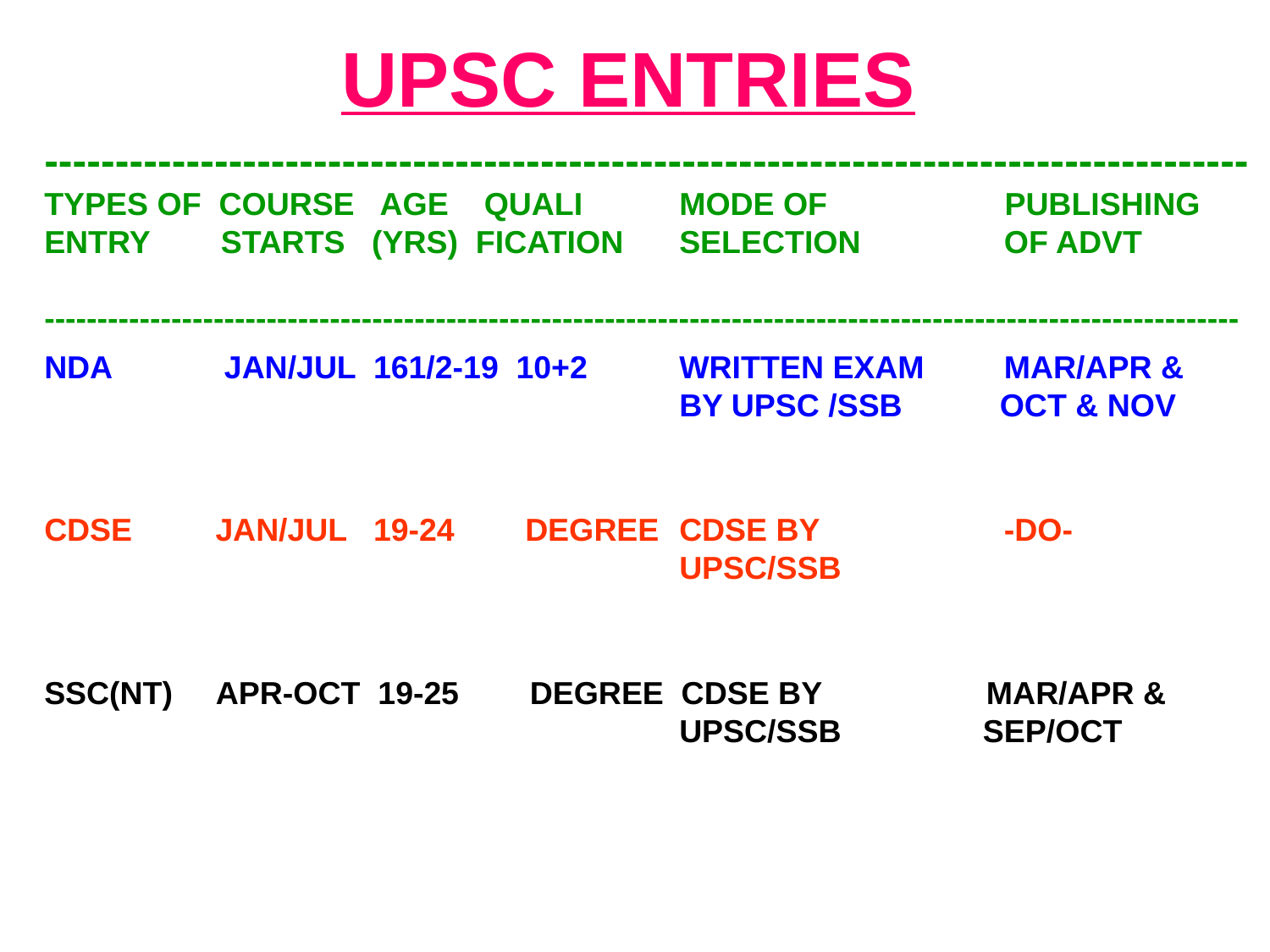

UPSC ENTRIES
-------------------------------------------------------------------------------------TYPES OF  COURSE   AGE    QUALI      	MODE OF                    PUBLISHING   ENTRY        STARTS   (YRS)  FICATION	SELECTION	        OF ADVT	                      -----------------------------------------------------------------------------------------------------------------
NDA	      JAN/JUL  161/2-19  10+2	WRITTEN EXAM	        MAR/APR &           					BY UPSC /SSB           OCT & NOV
CDSE	     JAN/JUL   19-24        DEGREE	CDSE BY	        -DO- 	 					UPSC/SSB
SSC(NT)     APR-OCT  19-25        DEGREE  CDSE BY	      MAR/APR &	         					UPSC/SSB                SEP/OCT